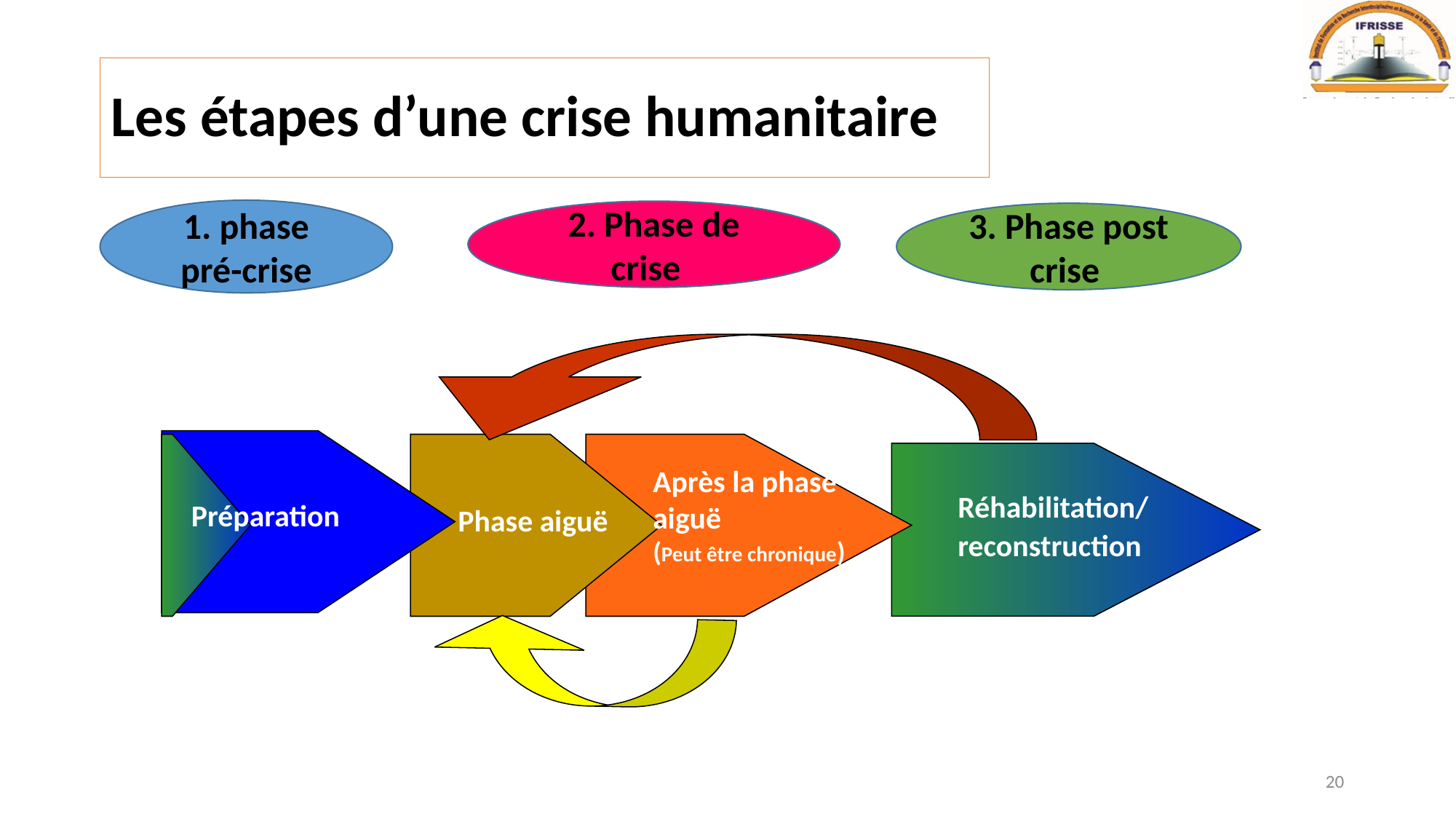

# Les étapes d’une crise humanitaire
1. phase pré-crise
2. Phase de crise
3. Phase post crise

Après la phase aiguë
(Peut être chronique)
Réhabilitation/ reconstruction
Préparation
Phase aiguë

20